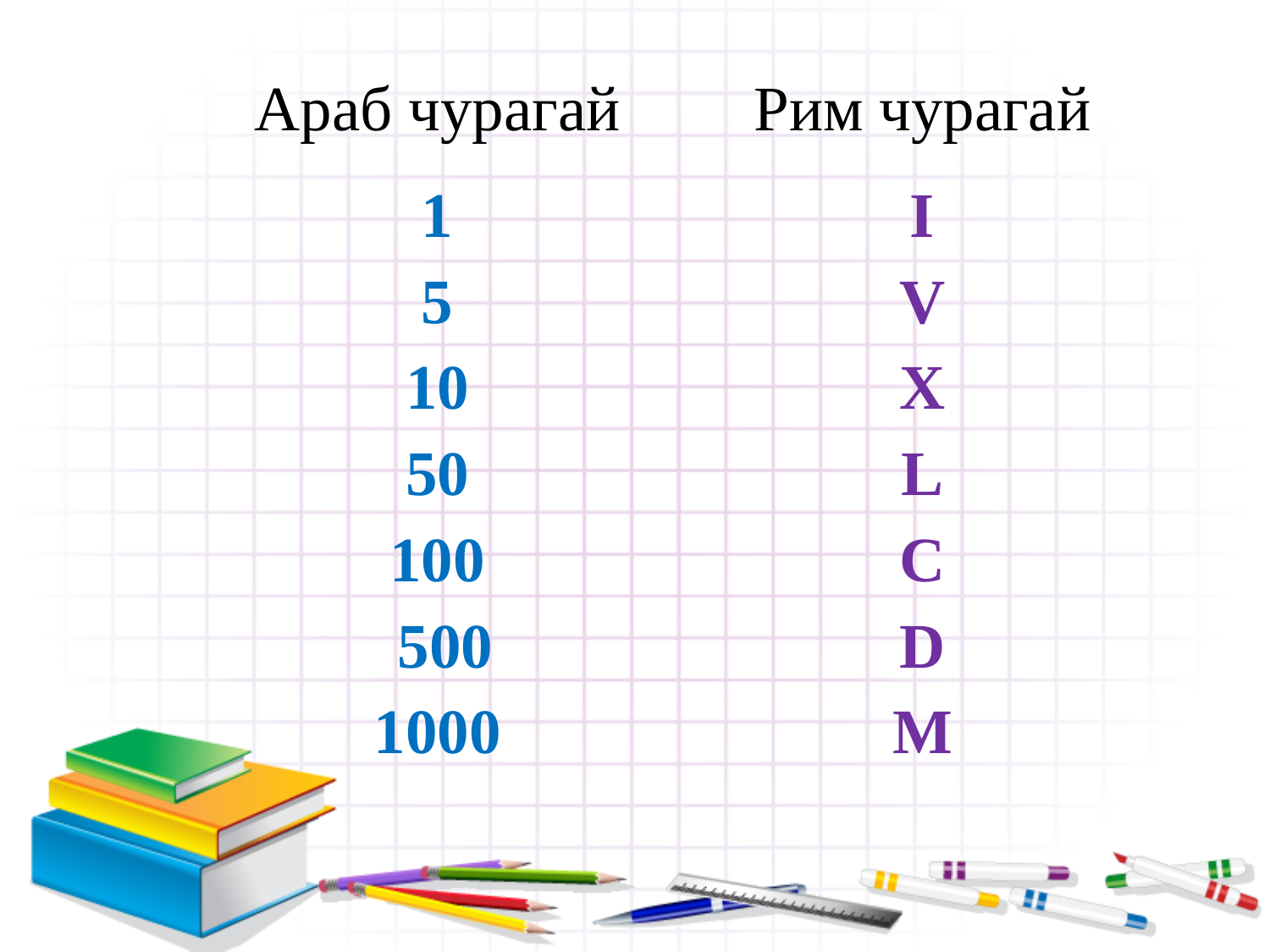

| Араб чурагай | Рим чурагай |
| --- | --- |
| 1 | I |
| 5 | V |
| 10 | X |
| 50 | L |
| 100 | C |
| 500 | D |
| 1000 | M |